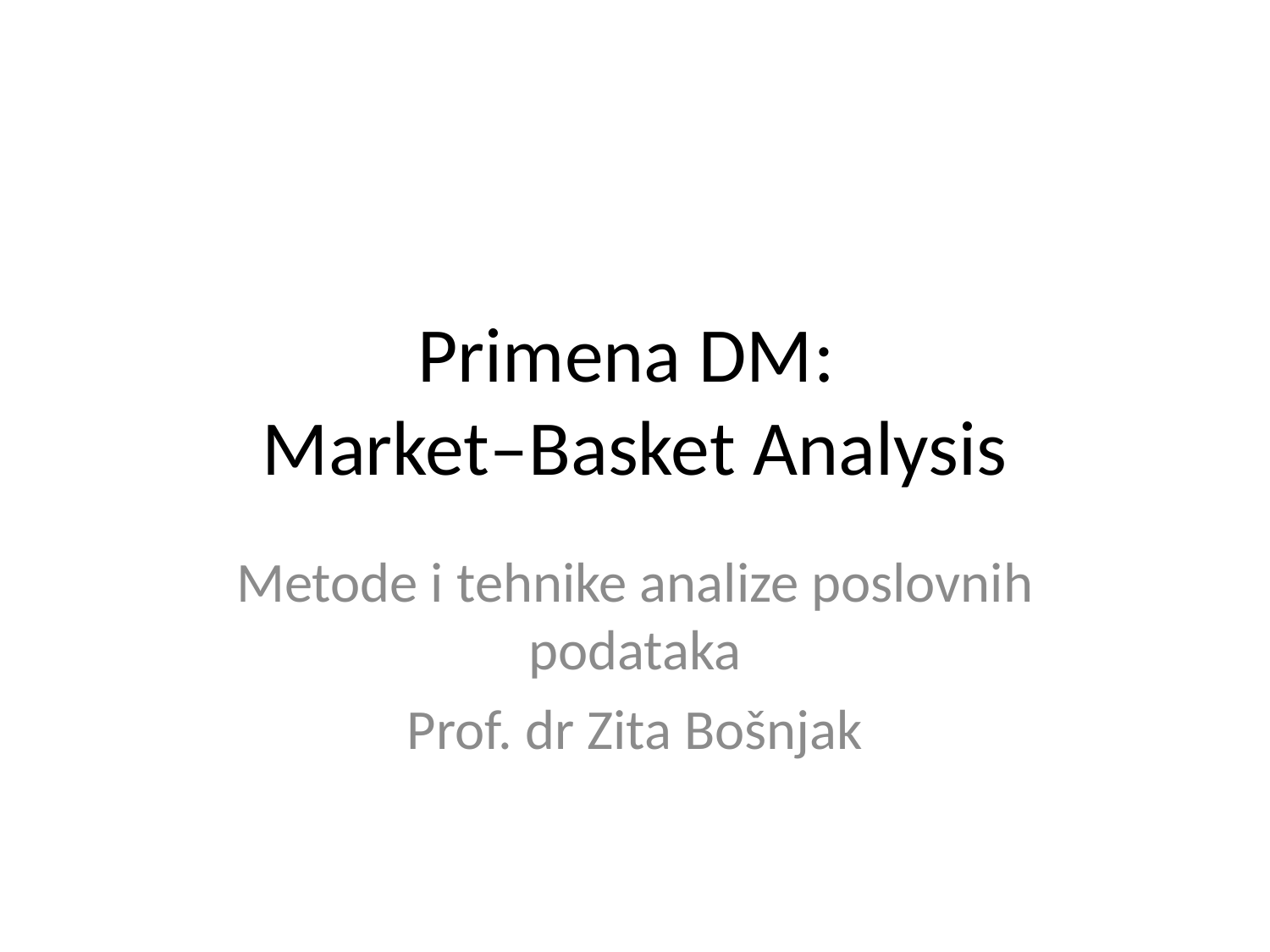

# Primena DM: Market–Basket Analysis
Metode i tehnike analize poslovnih podataka
Prof. dr Zita Bošnjak